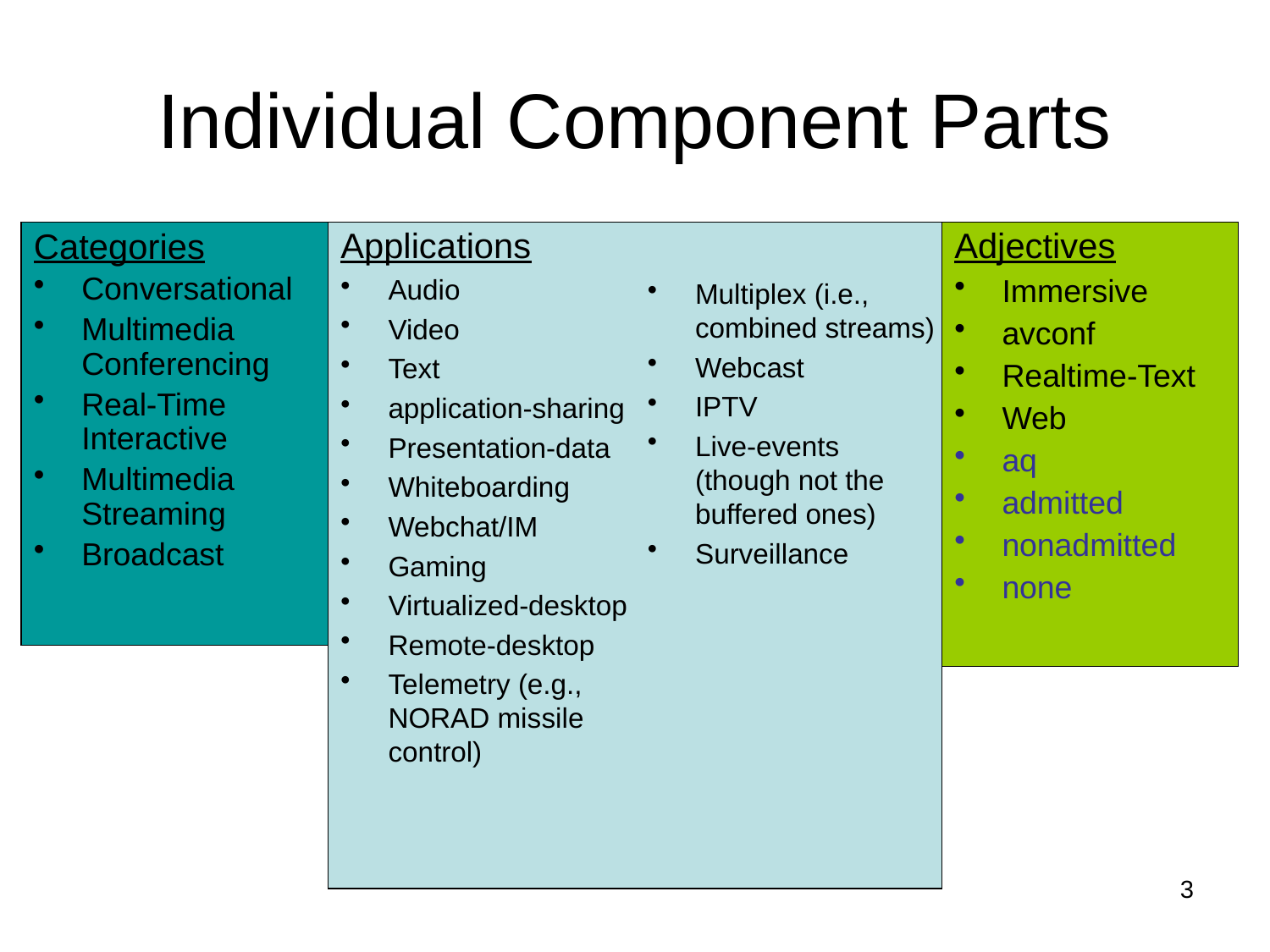

# Individual Component Parts

Categories
Conversational
Multimedia Conferencing
Real-Time Interactive
Multimedia Streaming
Broadcast

Applications
Audio
Video
Text
application-sharing
Presentation-data
Whiteboarding
Webchat/IM
Gaming
Virtualized-desktop
Remote-desktop
Telemetry (e.g., NORAD missile control)

Multiplex (i.e., combined streams)
Webcast
IPTV
Live-events (though not the buffered ones)
Surveillance

Adjectives
Immersive
avconf
Realtime-Text
Web
aq
admitted
nonadmitted
none

3